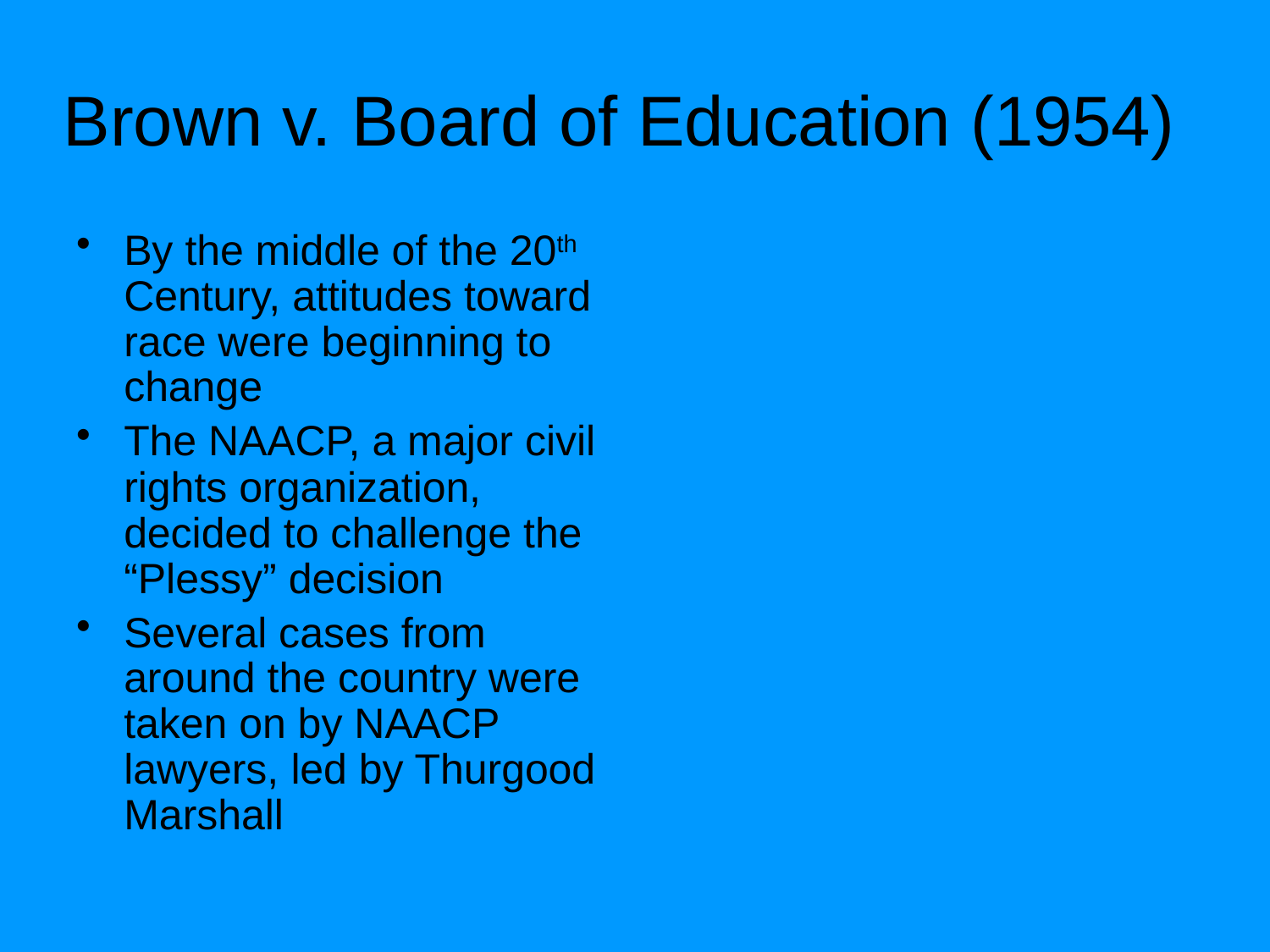

# Brown v. Board of Education (1954)
By the middle of the 20th Century, attitudes toward race were beginning to change
The NAACP, a major civil rights organization, decided to challenge the “Plessy” decision
Several cases from around the country were taken on by NAACP lawyers, led by Thurgood Marshall